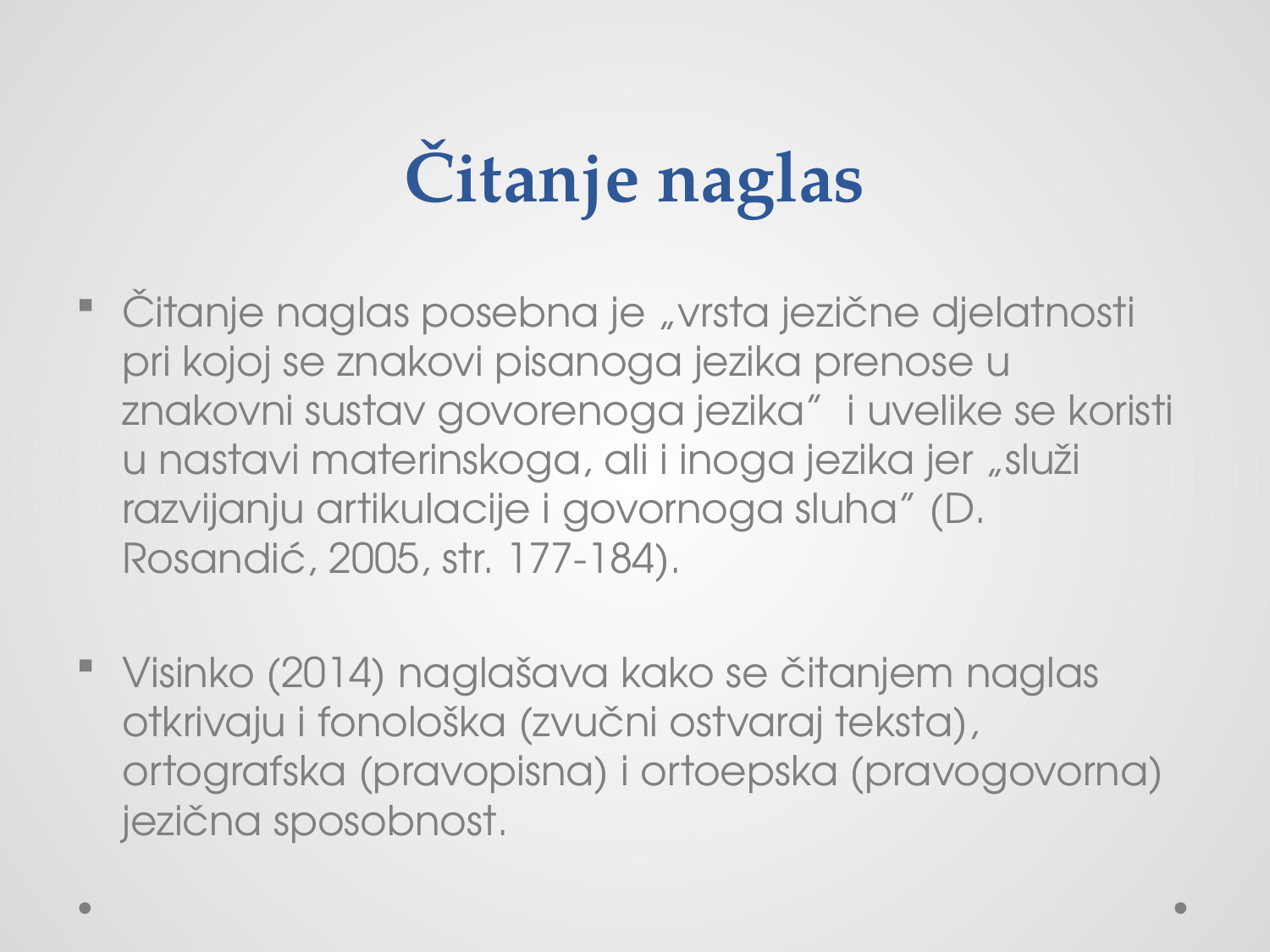

# Čitanje naglas

Čitanje naglas posebna je „vrsta jezične djelatnosti pri kojoj se znakovi pisanoga jezika prenose u znakovni sustav govorenoga jezika”  i uvelike se koristi u nastavi materinskoga, ali i inoga jezika jer „služi razvijanju artikulacije i govornoga sluha” (D. Rosandić, 2005, str. 177-184).

Visinko (2014) naglašava kako se čitanjem naglas otkrivaju i fonološka (zvučni ostvaraj teksta), ortografska (pravopisna) i ortoepska (pravogovorna) jezična sposobnost.